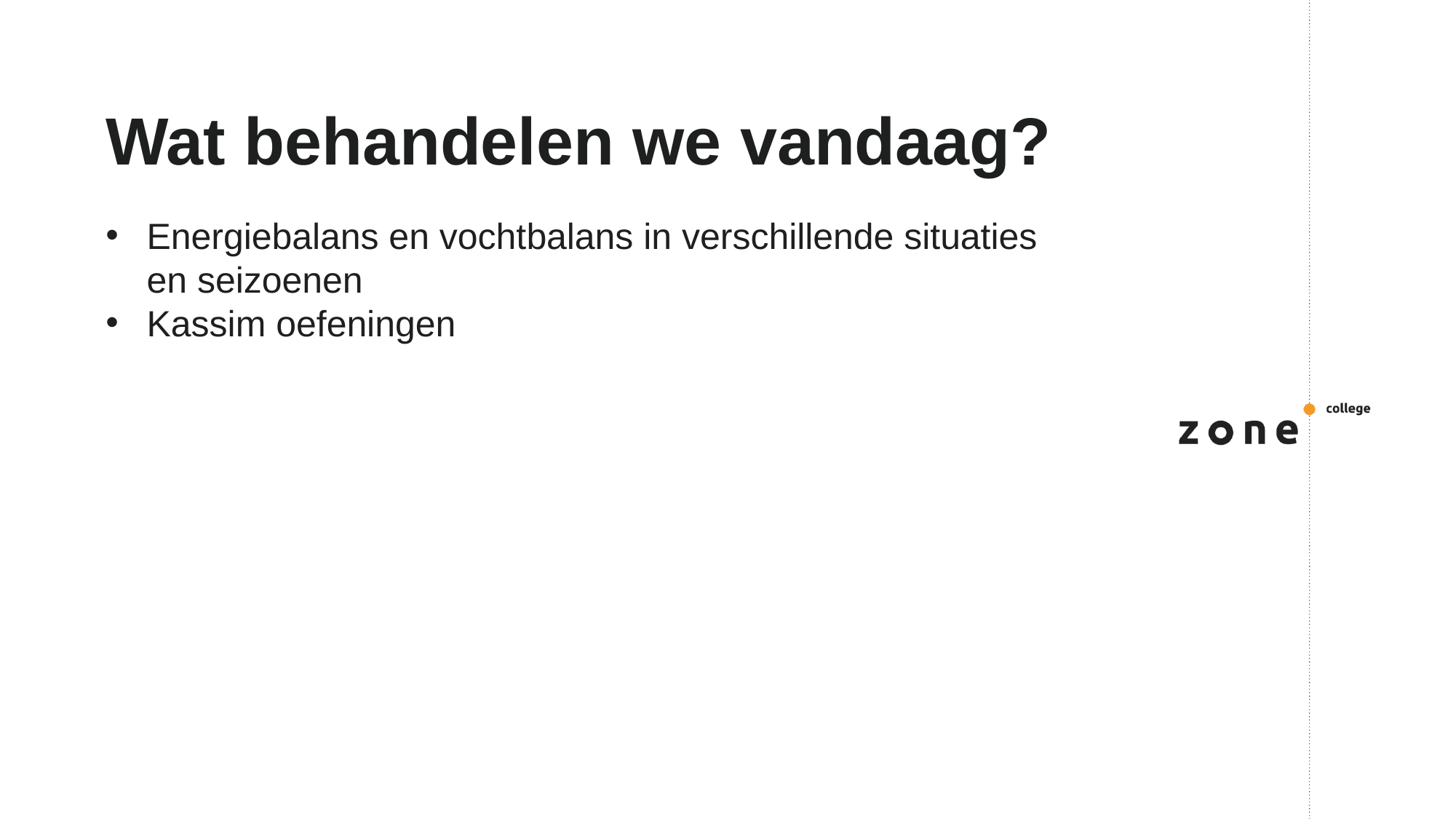

# Wat behandelen we vandaag?
Energiebalans en vochtbalans in verschillende situaties en seizoenen
Kassim oefeningen